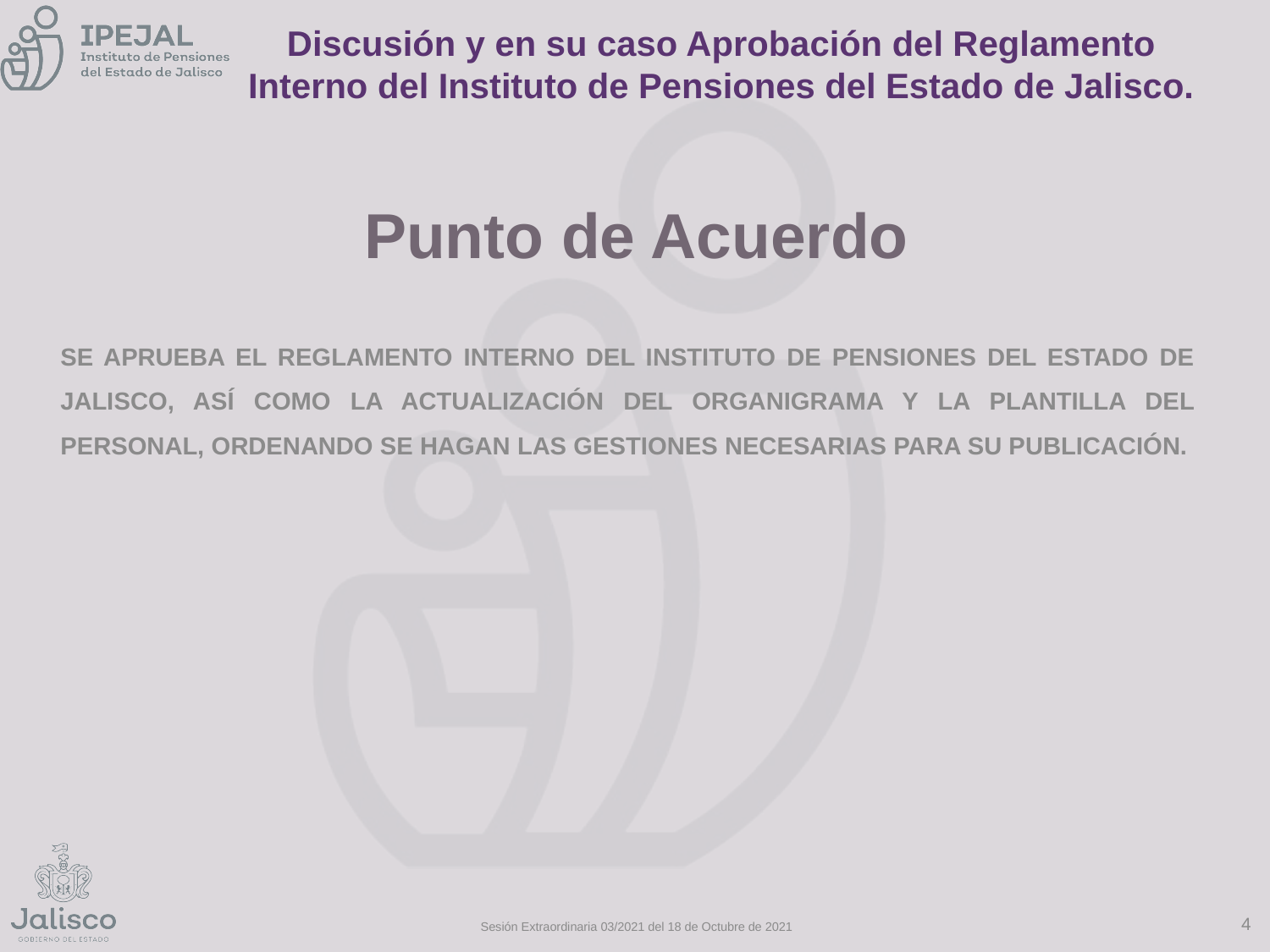

Discusión y en su caso Aprobación del Reglamento Interno del Instituto de Pensiones del Estado de Jalisco.
# Punto de Acuerdo
SE APRUEBA EL REGLAMENTO INTERNO DEL INSTITUTO DE PENSIONES DEL ESTADO DE JALISCO, ASÍ COMO LA ACTUALIZACIÓN DEL ORGANIGRAMA Y LA PLANTILLA DEL PERSONAL, ORDENANDO SE HAGAN LAS GESTIONES NECESARIAS PARA SU PUBLICACIÓN.

4
Sesión Extraordinaria 03/2021 del 18 de Octubre de 2021